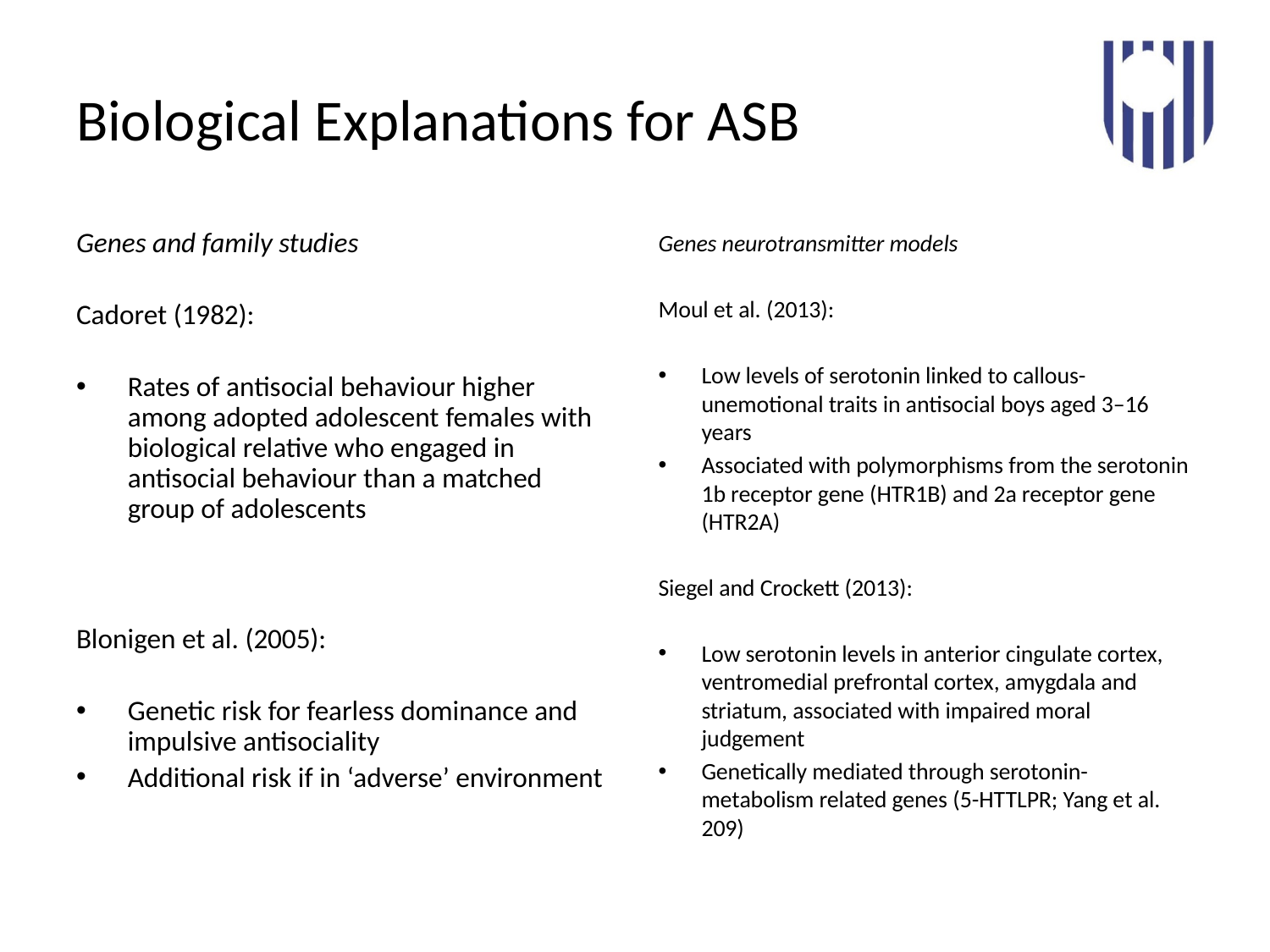

# Biological Explanations for ASB
Genes and family studies

Cadoret (1982):

Rates of antisocial behaviour higher among adopted adolescent females with biological relative who engaged in antisocial behaviour than a matched group of adolescents

Blonigen et al. (2005):

Genetic risk for fearless dominance and impulsive antisociality
Additional risk if in ‘adverse’ environment

Genes neurotransmitter models

Moul et al. (2013):

Low levels of serotonin linked to callous-unemotional traits in antisocial boys aged 3–16 years
Associated with polymorphisms from the serotonin 1b receptor gene (HTR1B) and 2a receptor gene (HTR2A)

Siegel and Crockett (2013):

Low serotonin levels in anterior cingulate cortex, ventromedial prefrontal cortex, amygdala and striatum, associated with impaired moral judgement
Genetically mediated through serotonin-metabolism related genes (5-HTTLPR; Yang et al. 209)